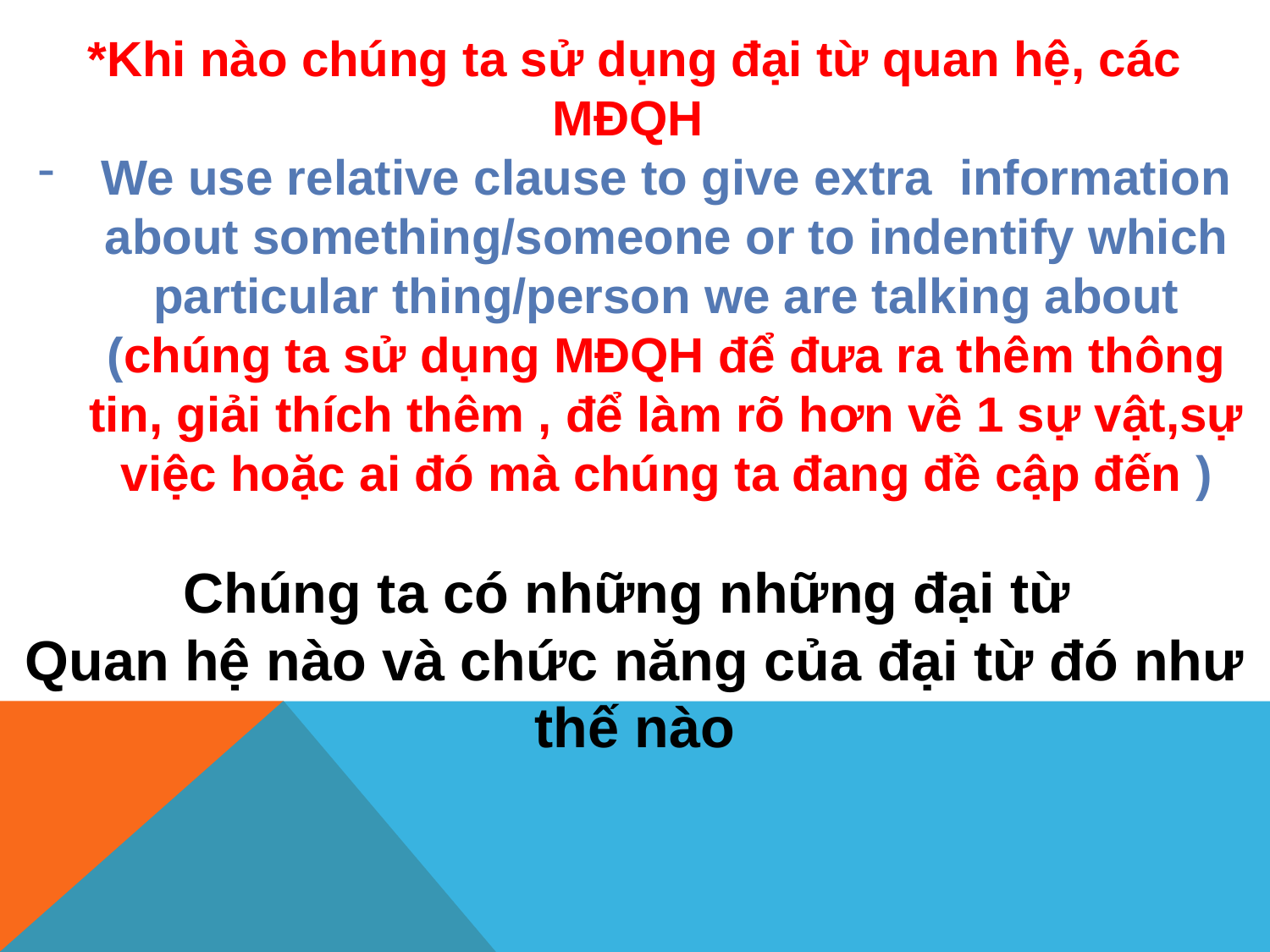

*Khi nào chúng ta sử dụng đại từ quan hệ, các MĐQH
We use relative clause to give extra  information about something/someone or to indentify which particular thing/person we are talking about (chúng ta sử dụng MĐQH để đưa ra thêm thông tin, giải thích thêm , để làm rõ hơn về 1 sự vật,sự việc hoặc ai đó mà chúng ta đang đề cập đến )

Chúng ta có những những đại từ
Quan hệ nào và chức năng của đại từ đó như thế nào